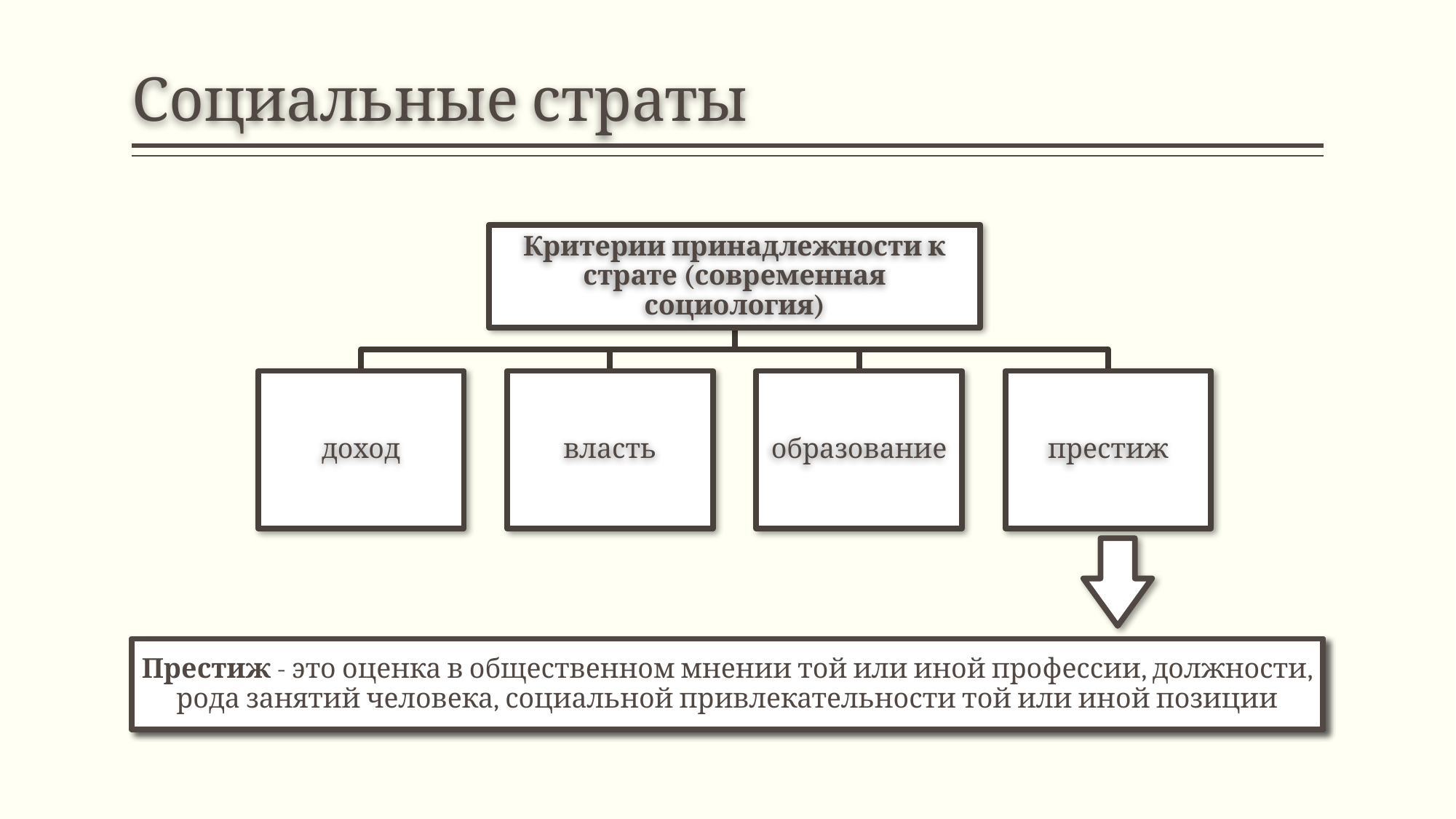

# Социальные страты

Критерии принадлежности к страте (современная социология)

доход

власть

образование

престиж

Престиж - это оценка в общественном мнении той или иной профессии, должности, рода занятий человека, социальной привлекательности той или иной позиции